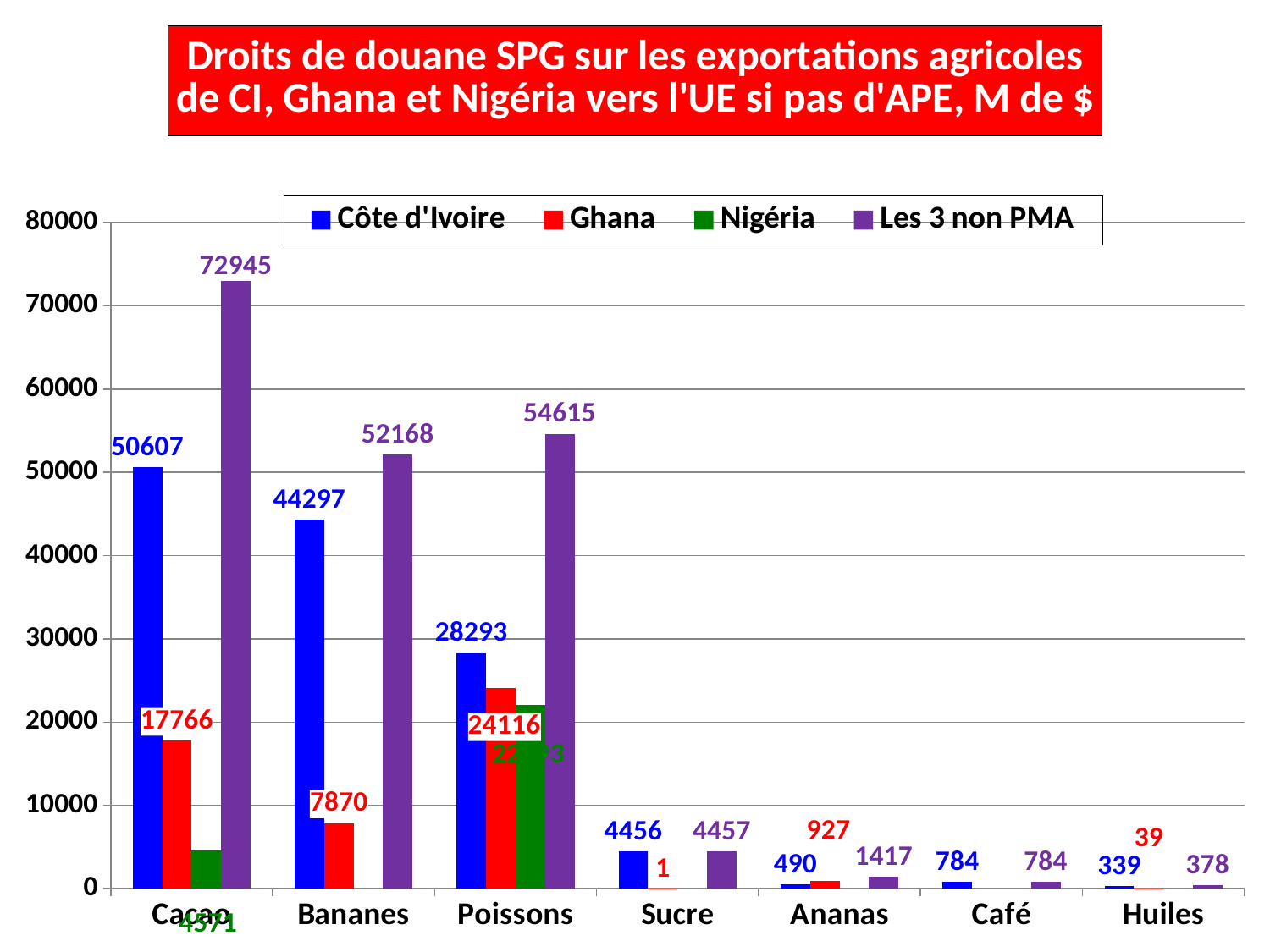

### Chart: Droits de douane SPG sur les exportations agricoles
de CI, Ghana et Nigéria vers l'UE si pas d'APE, M de $

| Category | Côte d'Ivoire | Ghana | Nigéria | Les 3 non PMA |
|---|---|---|---|---|
| Cacao | 50607.0 | 17766.0 | 4571.0 | 72945.0 |
| Bananes | 44297.0 | 7870.0 | None | 52168.0 |
| Poissons | 28293.0 | 24116.0 | 22093.0 | 54615.0 |
| Sucre | 4456.0 | 1.0 | None | 4457.0 |
| Ananas | 490.0 | 927.0 | None | 1417.0 |
| Café | 784.0 | None | None | 784.0 |
| Huiles | 339.0 | 39.0 | None | 378.0 |